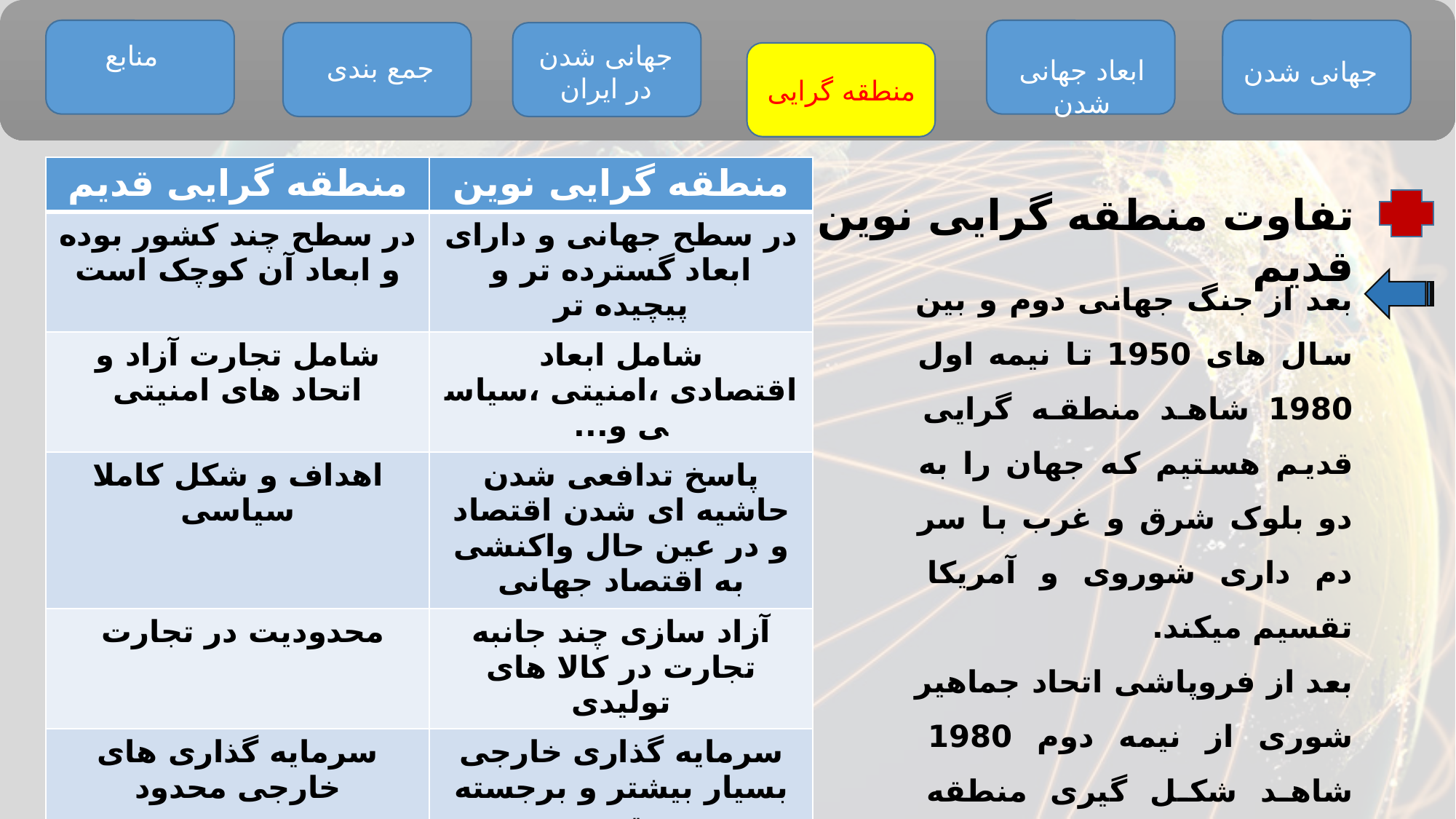

منابع
جهانی شدن در ایران

جمع بندی
ابعاد جهانی شدن
جهانی شدن
منطقه گرایی
| منطقه گرایی قدیم | منطقه گرایی نوین |
| --- | --- |
| در سطح چند کشور بوده و ابعاد آن کوچک است | در سطح جهانی و دارای ابعاد گسترده تر و پیچیده تر |
| شامل تجارت آزاد و اتحاد های امنیتی | شامل ابعاد اقتصادی ،امنیتی ،سیاسی و... |
| اهداف و شکل کاملا سیاسی | پاسخ تدافعی شدن حاشیه ای شدن اقتصاد و در عین حال واکنشی به اقتصاد جهانی |
| محدودیت در تجارت | آزاد سازی چند جانبه تجارت در کالا های تولیدی |
| سرمایه گذاری های خارجی محدود | سرمایه گذاری خارجی بسیار بیشتر و برجسته تر |
| در کشورهای بلوک شرق سیاست های ضد بازار آزادو متکی به درونگرایی | تلاش کشورهای بلوک شرق برای پیوستن به اقتصاد بازار آزاد |
تفاوت منطقه گرایی نوین و قدیم

بعد از جنگ جهانی دوم و بین سال های 1950 تا نیمه اول 1980 شاهد منطقه گرایی قدیم هستیم که جهان را به دو بلوک شرق و غرب با سر دم داری شوروی و آمریکا تقسیم میکند.
بعد از فروپاشی اتحاد جماهیر شوری از نیمه دوم 1980 شاهد شکل گیری منطقه گرایی نوین هستیم که تفاوت های آن ها در قالب جدول رو به رو نشان داده شده است.